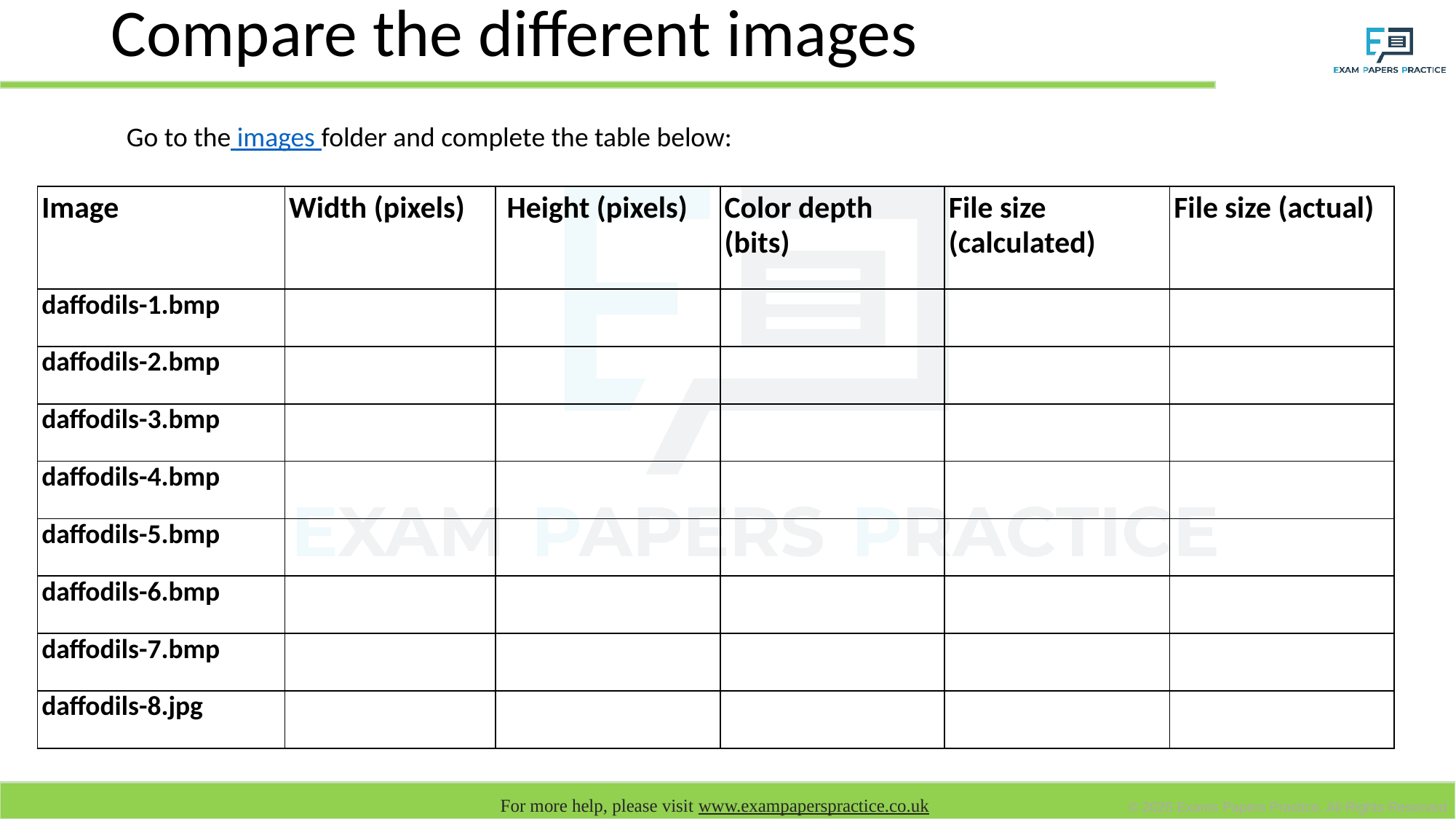

# Compare the different images
Go to the images folder and complete the table below:
| Image | Width (pixels) | Height (pixels) | Color depth (bits) | File size (calculated) | File size (actual) |
| --- | --- | --- | --- | --- | --- |
| daffodils-1.bmp |  |  |  |  |  |
| daffodils-2.bmp |  |  |  |  |  |
| daffodils-3.bmp |  |  |  |  |  |
| daffodils-4.bmp |  |  |  |  |  |
| daffodils-5.bmp |  |  |  |  |  |
| daffodils-6.bmp |  |  |  |  |  |
| daffodils-7.bmp |  |  |  |  |  |
| daffodils-8.jpg |  |  |  |  |  |